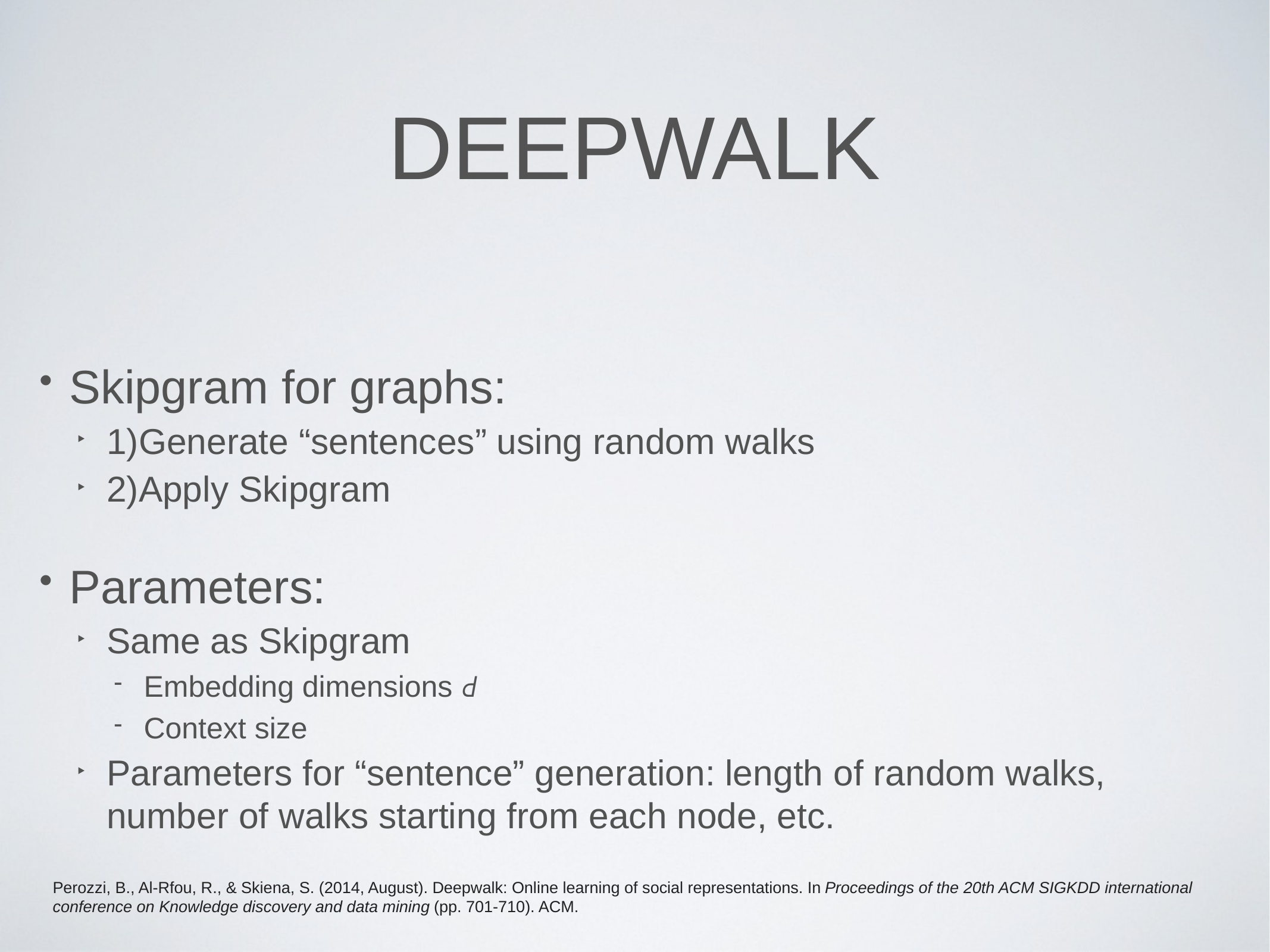

# Deepwalk
Skipgram for graphs:
1)Generate “sentences” using random walks
2)Apply Skipgram
Parameters:
Same as Skipgram
Embedding dimensions d
Context size
Parameters for “sentence” generation: length of random walks, number of walks starting from each node, etc.
Perozzi, B., Al-Rfou, R., & Skiena, S. (2014, August). Deepwalk: Online learning of social representations. In Proceedings of the 20th ACM SIGKDD international conference on Knowledge discovery and data mining (pp. 701-710). ACM.
71